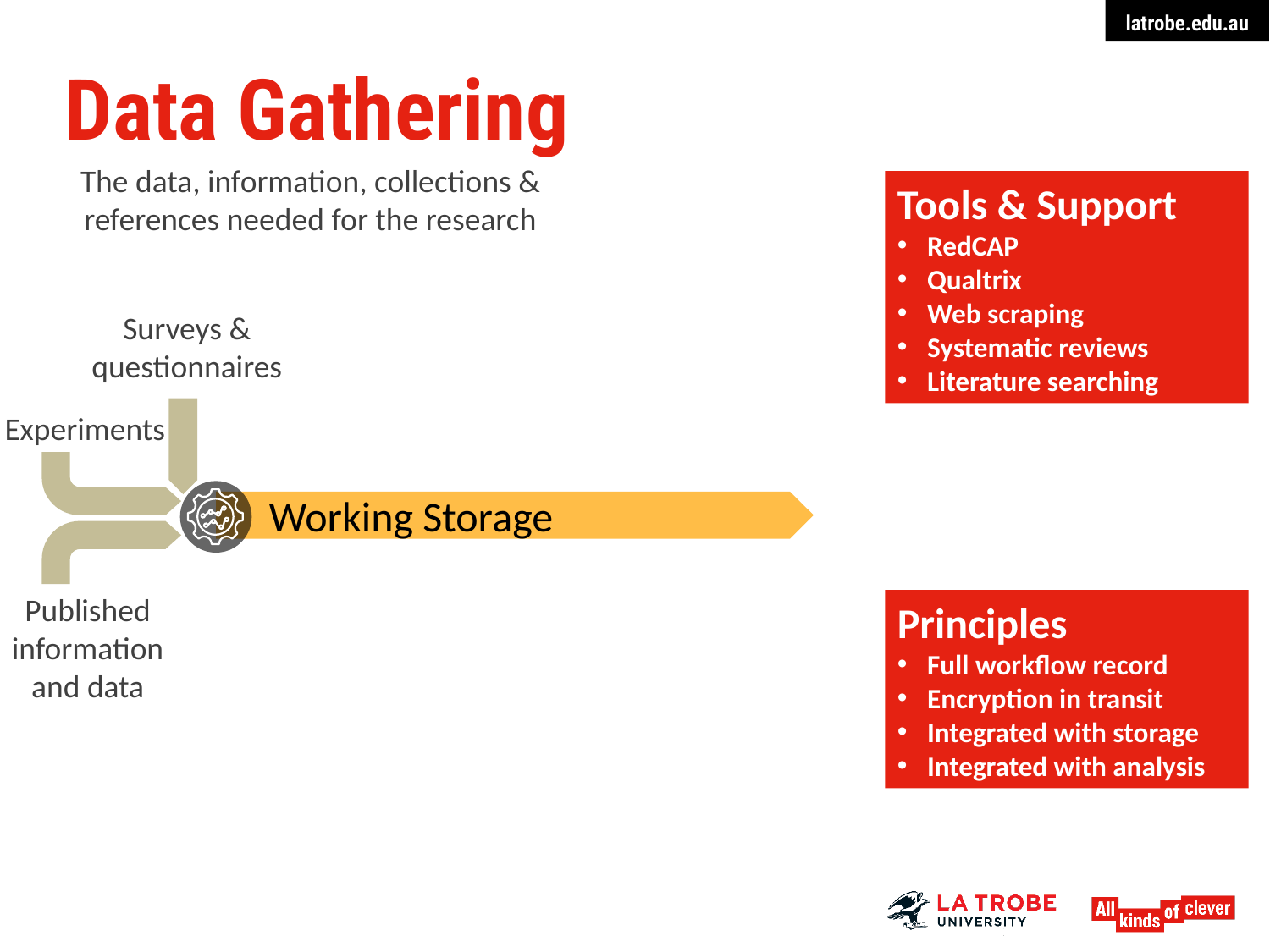

# Data Gathering
The data, information, collections & references needed for the research
Tools & Support
RedCAP
Qualtrix
Web scraping
Systematic reviews
Literature searching
Surveys & questionnaires

Experiments

Working Storage

Published information and data
Principles
Full workflow record
Encryption in transit
Integrated with storage
Integrated with analysis